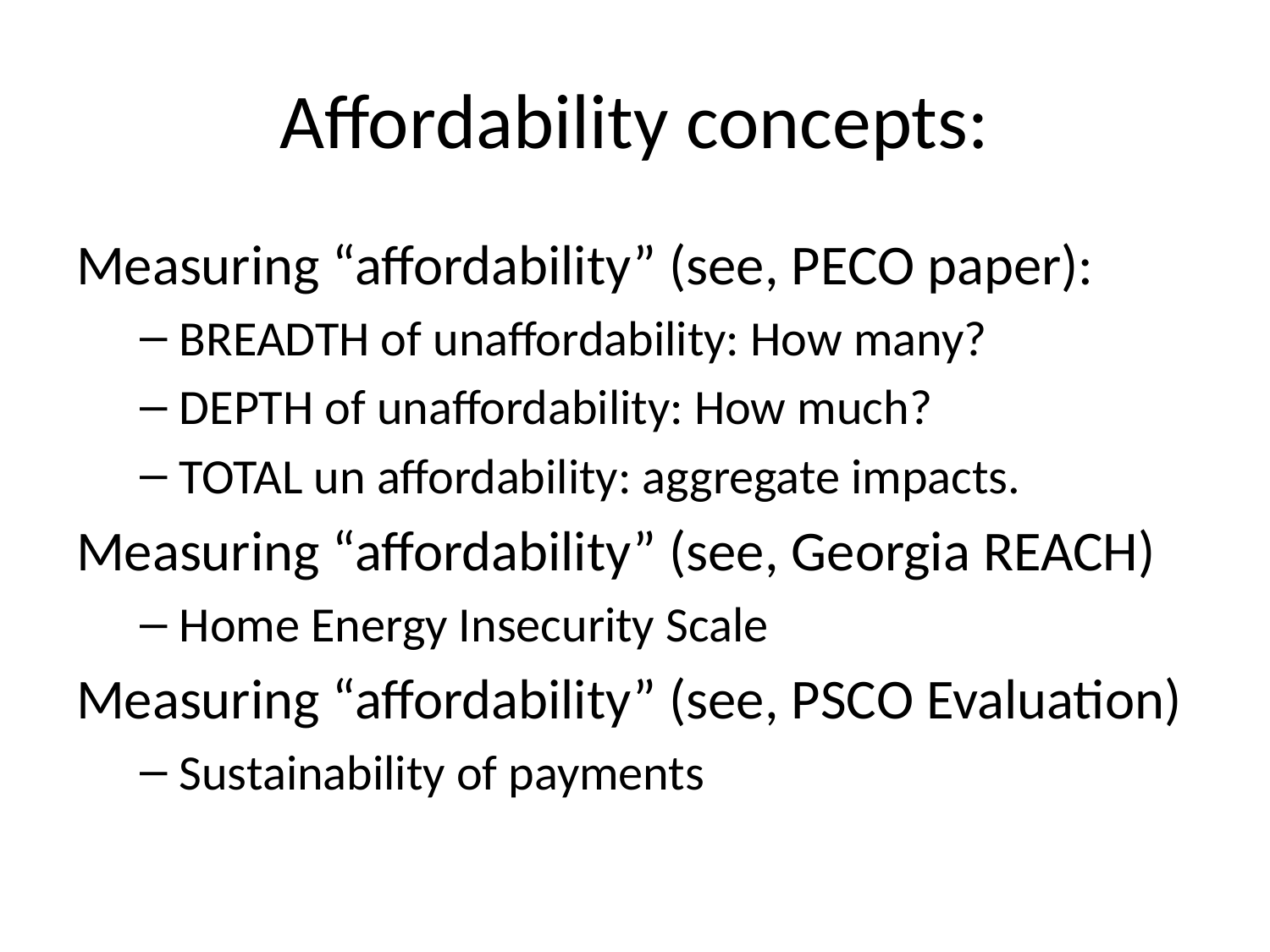

# Affordability concepts:
Measuring “affordability” (see, PECO paper):
BREADTH of unaffordability: How many?
DEPTH of unaffordability: How much?
TOTAL un affordability: aggregate impacts.
Measuring “affordability” (see, Georgia REACH)
Home Energy Insecurity Scale
Measuring “affordability” (see, PSCO Evaluation)
Sustainability of payments